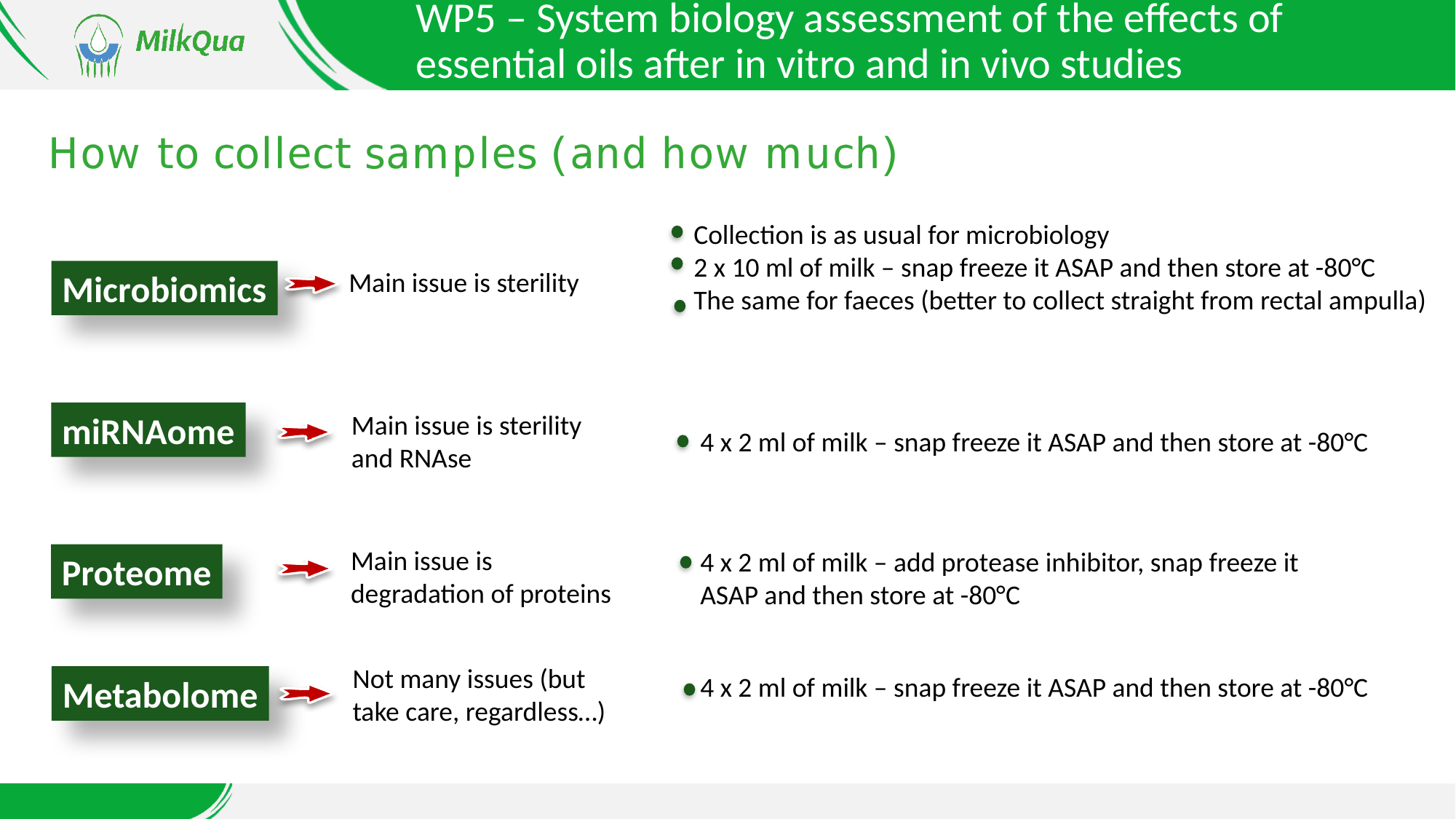

WP5 – System biology assessment of the effects of essential oils after in vitro and in vivo studies

# How to collect samples (and how much)
Collection is as usual for microbiology
2 x 10 ml of milk – snap freeze it ASAP and then store at -80°C
The same for faeces (better to collect straight from rectal ampulla)

Main issue is sterility
Microbiomics

miRNAome
Main issue is sterility and RNAse
4 x 2 ml of milk – snap freeze it ASAP and then store at -80°C

Main issue is degradation of proteins
4 x 2 ml of milk – add protease inhibitor, snap freeze it ASAP and then store at -80°C
Proteome

Not many issues (but take care, regardless…)
4 x 2 ml of milk – snap freeze it ASAP and then store at -80°C
Metabolome